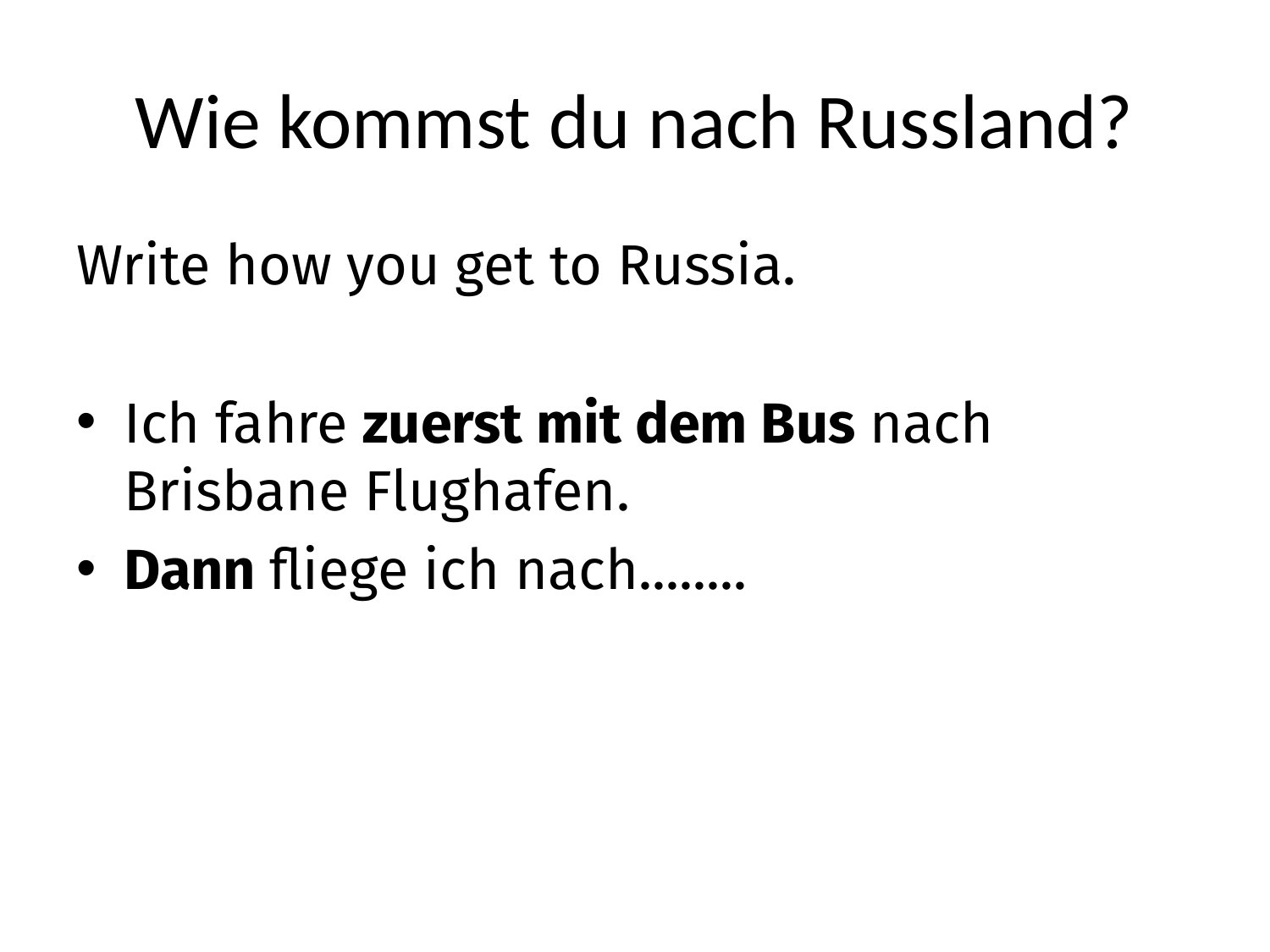

# Wie kommst du nach Russland?
Write how you get to Russia.

Ich fahre zuerst mit dem Bus nach Brisbane Flughafen.
Dann fliege ich nach........